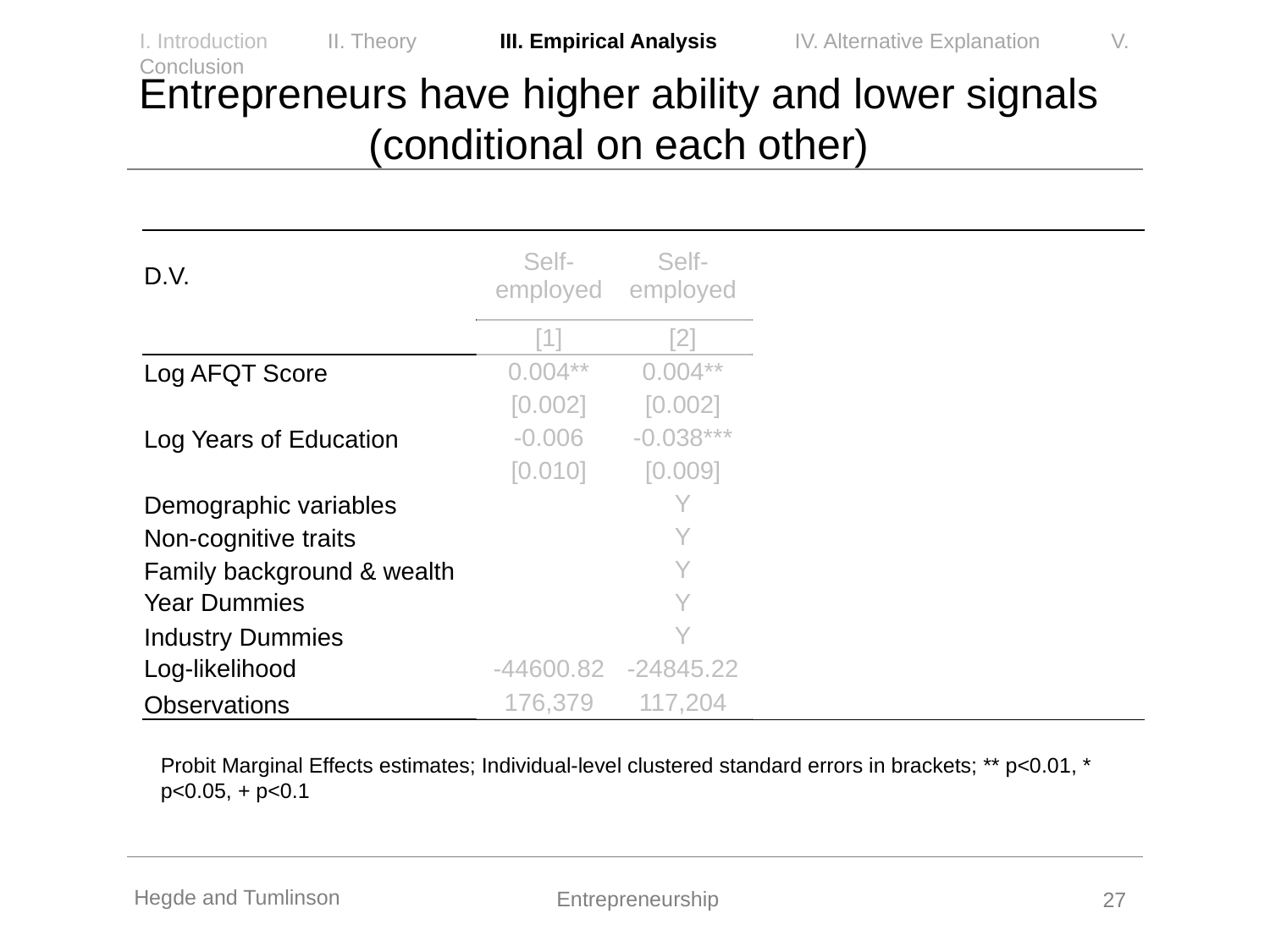

I. Introduction          II. Theory              III. Empirical Analysis             IV. Alternative Explanation            V. Conclusion
# Entrepreneurs have higher ability and lower signals (conditional on each other)
| D.V. | Self-employed | Self-employed | Self-employed (Unincorporated) | Self-employed (Incorporated) |
| --- | --- | --- | --- | --- |
|  | [1] | [2] | [3] | [4] |
| Log AFQT Score | 0.004\*\* | 0.004\*\* | 0.003\*\* | 0 |
|  | [0.002] | [0.002] | [0.002] | [0.000] |
| Log Years of Education | -0.006 | -0.038\*\*\* | -0.041\*\*\* | 0.004\* |
|  | [0.010] | [0.009] | [0.008] | [0.002] |
| Demographic variables |  | Y | Y | Y |
| Non-cognitive traits |  | Y | Y | Y |
| Family background & wealth |  | Y | Y | Y |
| Year Dummies |  | Y | Y | Y |
| Industry Dummies |  | Y | Y | Y |
| Log-likelihood | -44600.82 | -24845.22 | -22615.13 | -4552.33 |
| Observations | 176,379 | 117,204 | 116,261 | 92,362 |

Probit Marginal Effects estimates; Individual-level clustered standard errors in brackets; ** p<0.01, * p<0.05, + p<0.1
27
Hegde and Tumlinson
Entrepreneurship